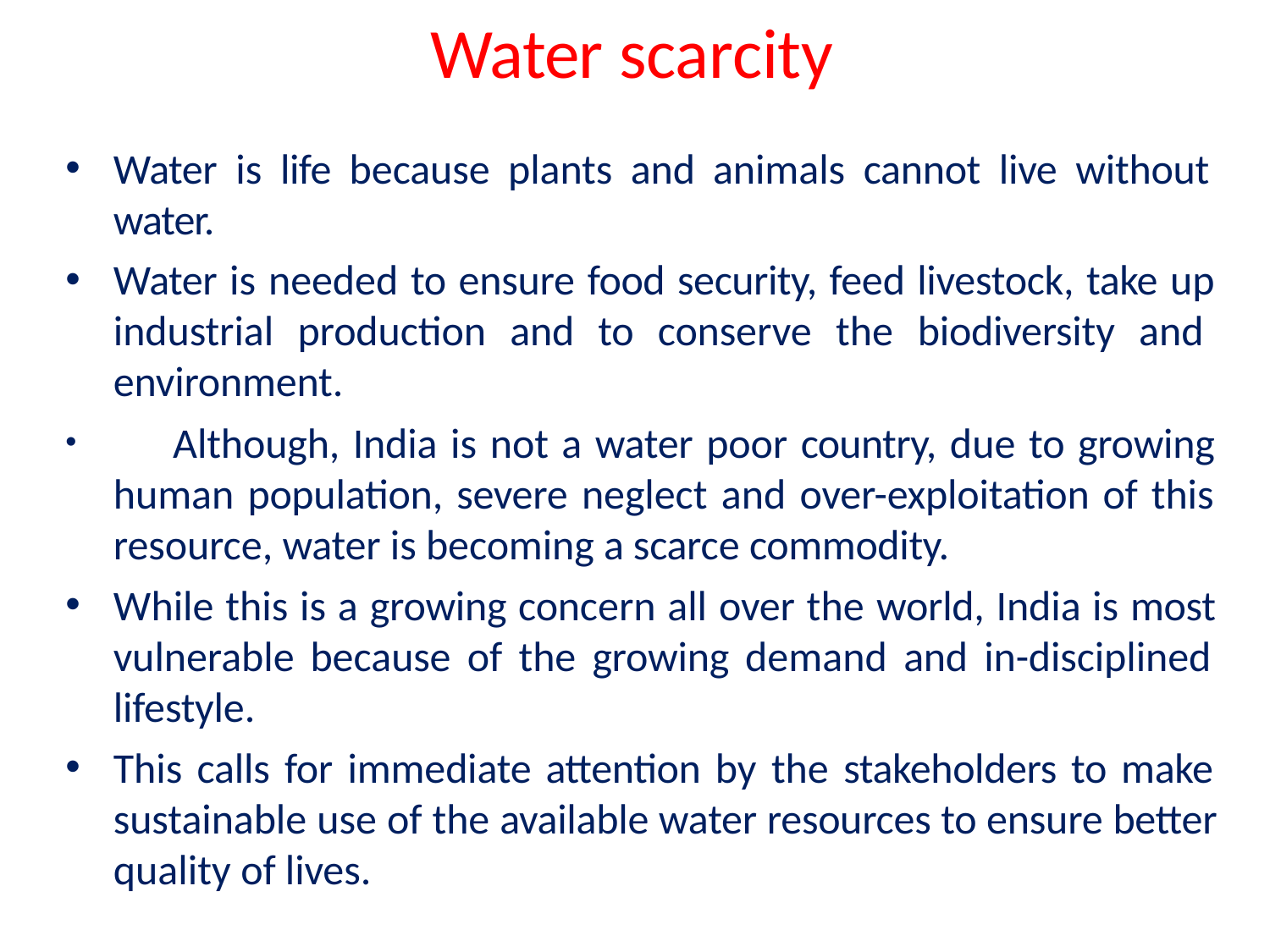

# Water scarcity
Water is life because plants and animals cannot live without  water.
Water is needed to ensure food security, feed livestock, take up  industrial production and to conserve the biodiversity and  environment.
	Although, India is not a water poor country, due to growing  human population, severe neglect and over-exploitation of this  resource, water is becoming a scarce commodity.
While this is a growing concern all over the world, India is most  vulnerable because of the growing demand and in-disciplined  lifestyle.
This calls for immediate attention by the stakeholders to make  sustainable use of the available water resources to ensure better  quality of lives.